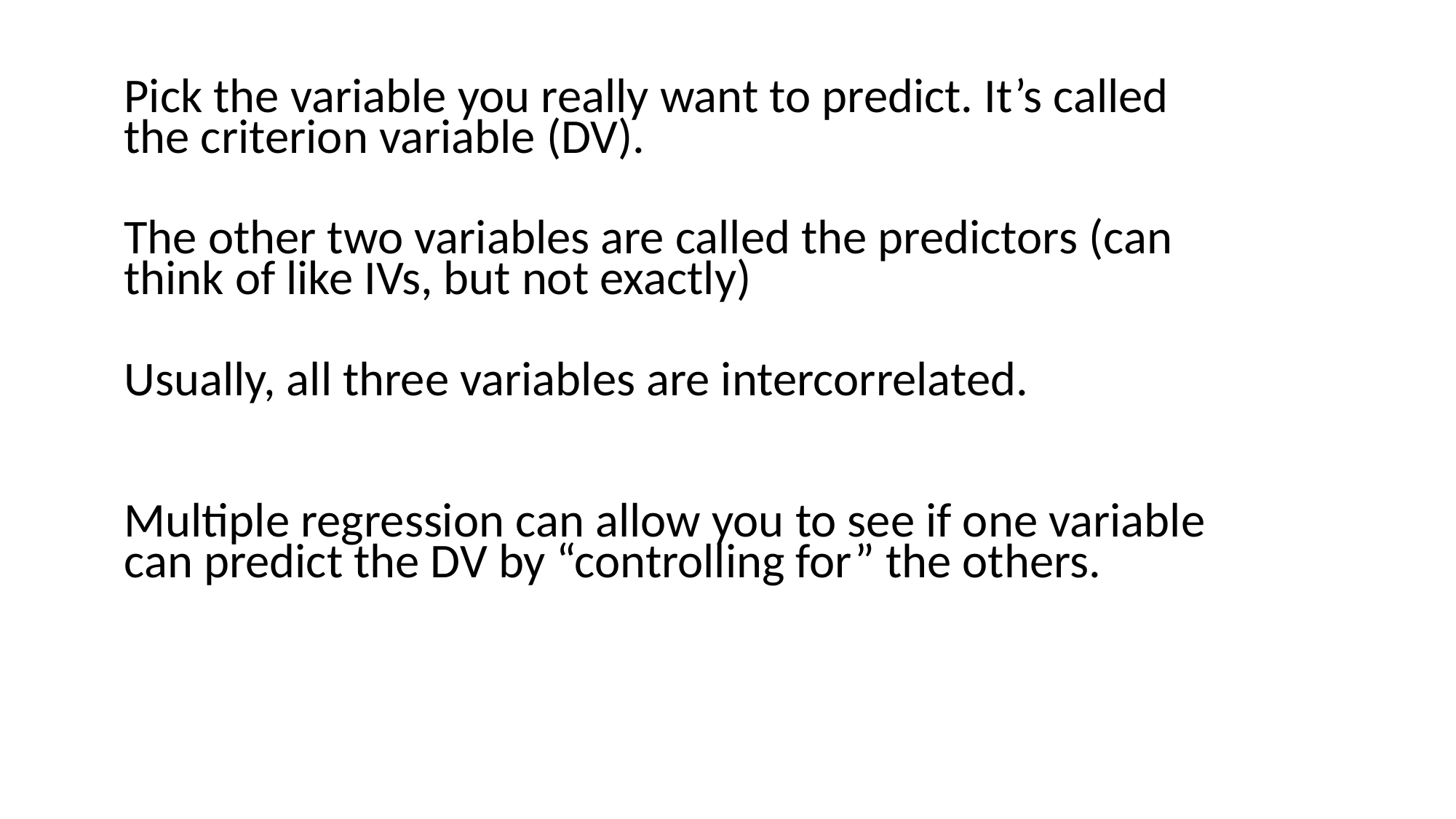

Pick the variable you really want to predict. It’s called the criterion variable (DV).

The other two variables are called the predictors (can think of like IVs, but not exactly)

Usually, all three variables are intercorrelated.

Multiple regression can allow you to see if one variable can predict the DV by “controlling for” the others.